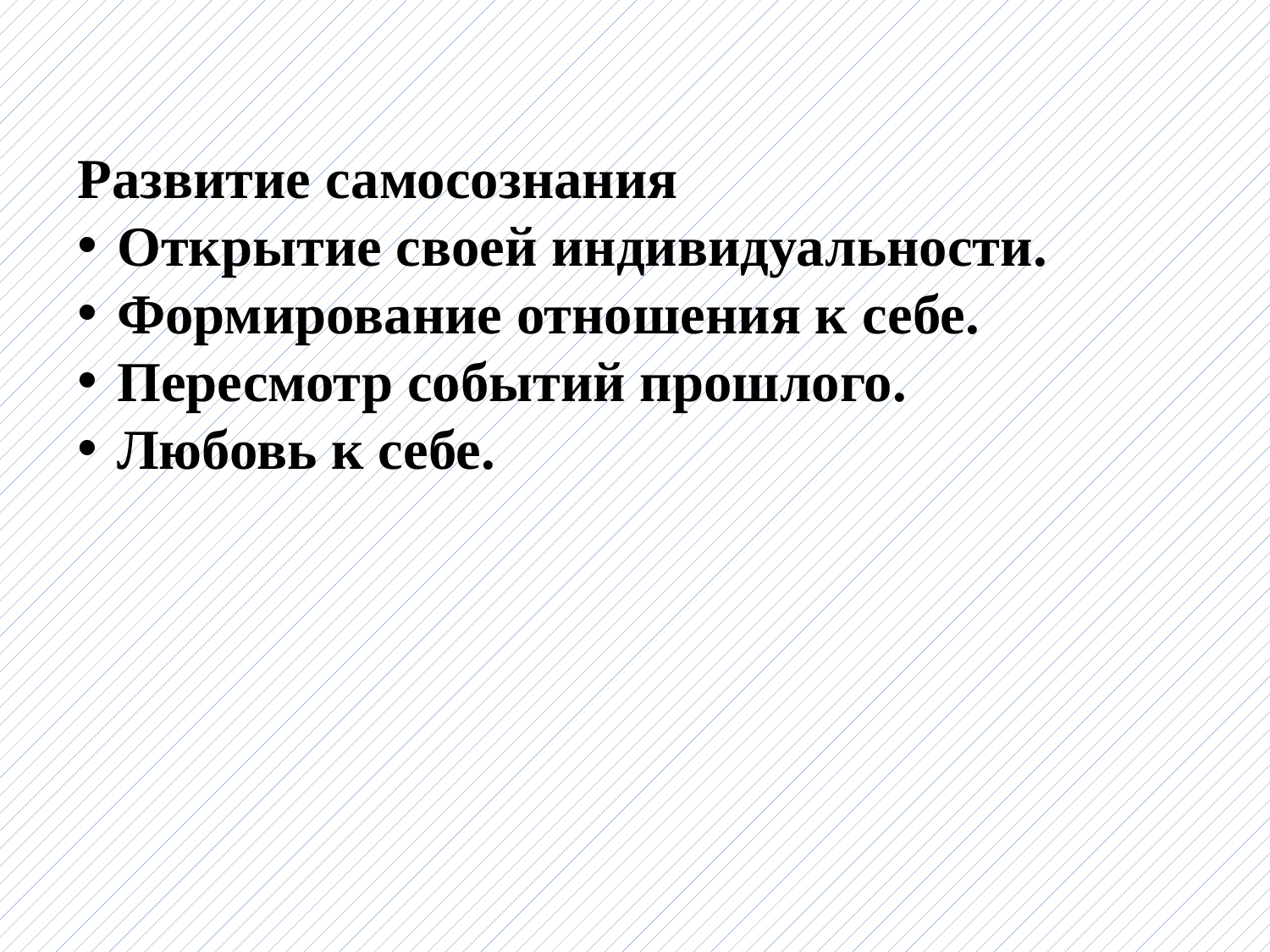

Развитие самосознания
Открытие своей индивидуальности.
Формирование отношения к себе.
Пересмотр событий прошлого.
Любовь к себе.